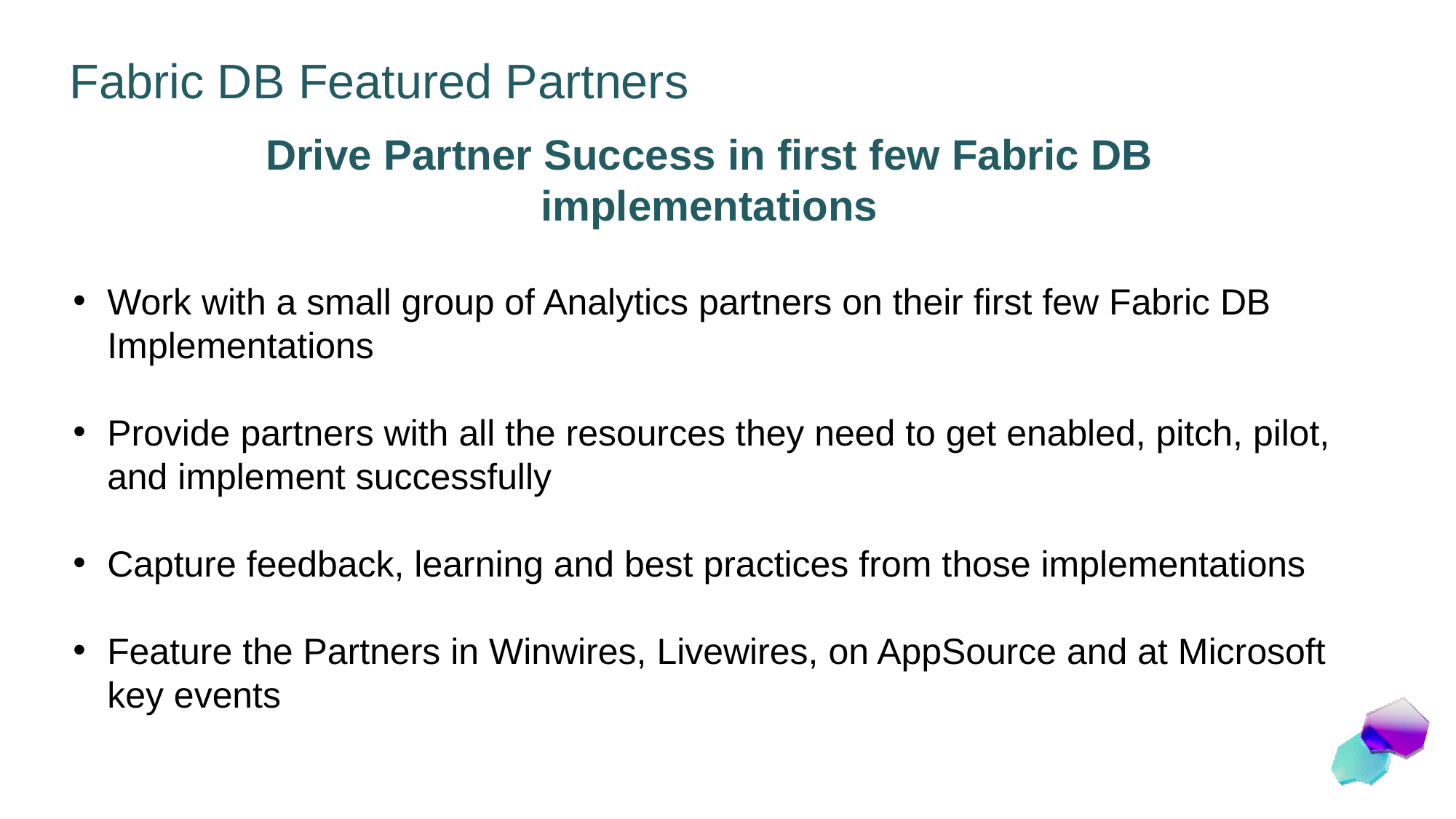

# Fabric DB Featured Partners
Drive Partner Success in first few Fabric DB implementations
Work with a small group of Analytics partners on their first few Fabric DB Implementations

Provide partners with all the resources they need to get enabled, pitch, pilot, and implement successfully

Capture feedback, learning and best practices from those implementations

Feature the Partners in Winwires, Livewires, on AppSource and at Microsoft key events